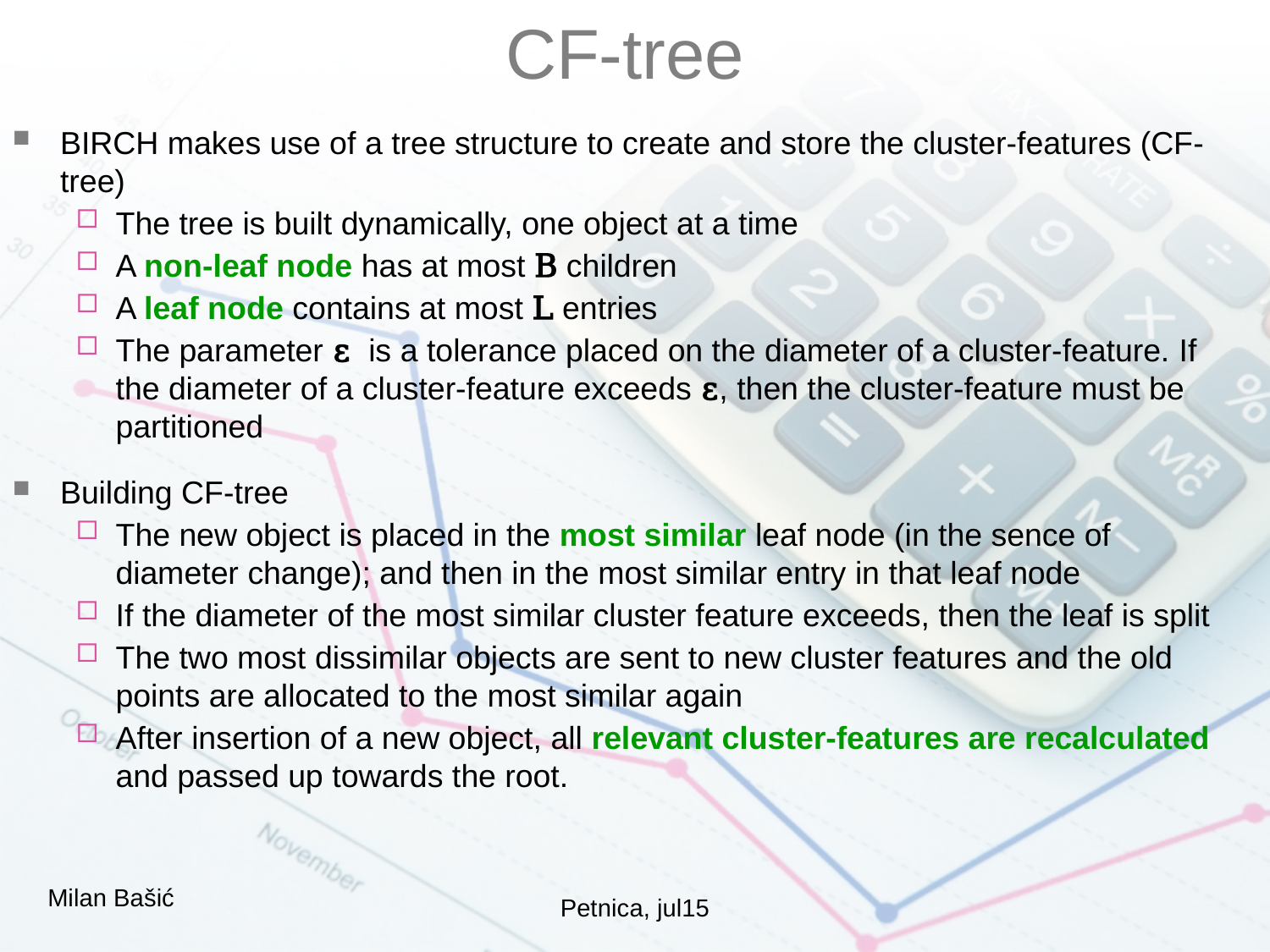

CF-tree
BIRCH makes use of a tree structure to create and store the cluster-features (CF-tree)
The tree is built dynamically, one object at a time
A non-leaf node has at most B children
A leaf node contains at most L entries
The parameter ε  is a tolerance placed on the diameter of a cluster-feature. If the diameter of a cluster-feature exceeds ε, then the cluster-feature must be partitioned

Building CF-tree
The new object is placed in the most similar leaf node (in the sence of diameter change); and then in the most similar entry in that leaf node
If the diameter of the most similar cluster feature exceeds, then the leaf is split
The two most dissimilar objects are sent to new cluster features and the old points are allocated to the most similar again
After insertion of a new object, all relevant cluster-features are recalculated and passed up towards the root.

Milan Bašić
Petnica, jul15